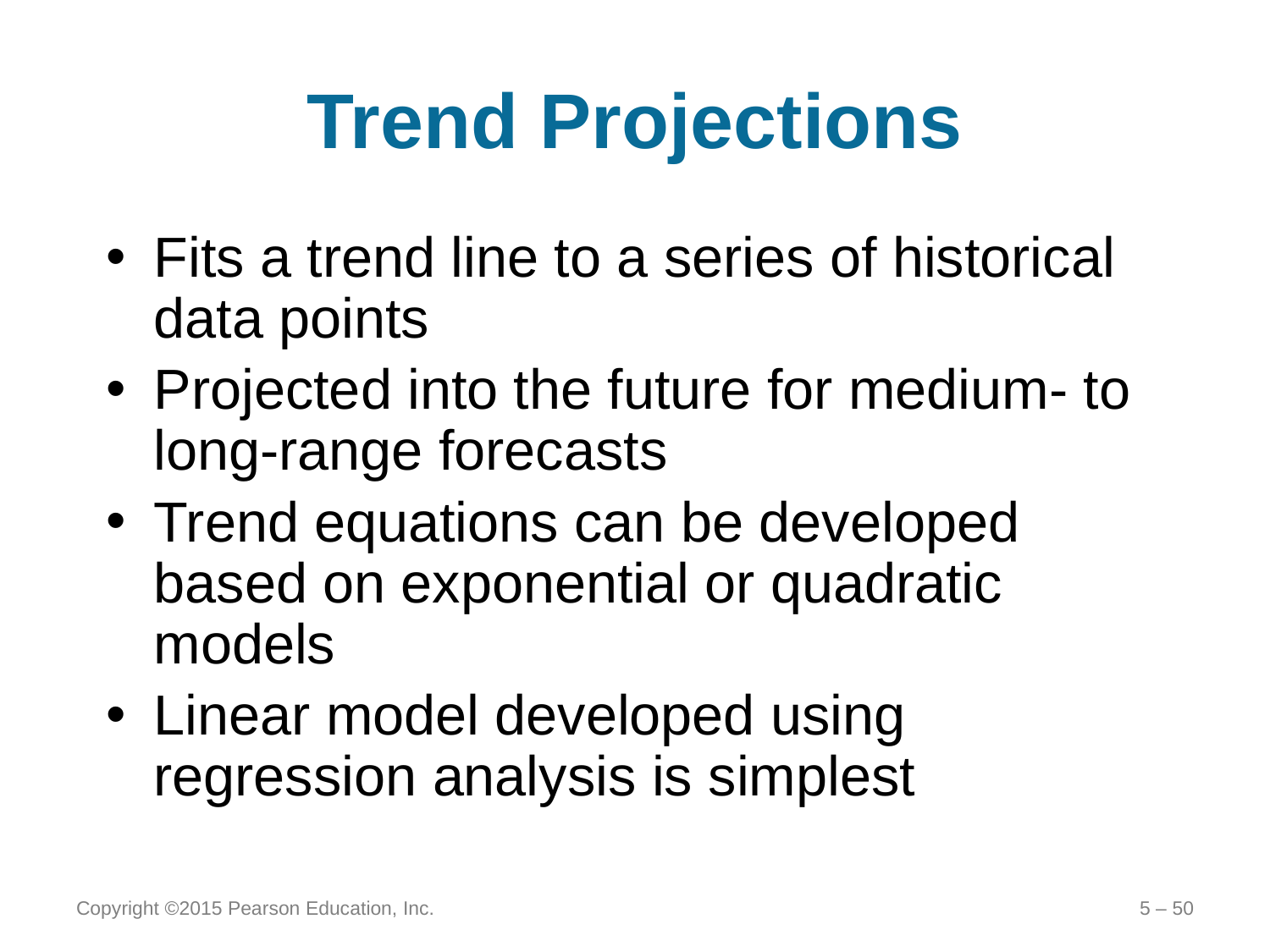

# Trend Projections
Fits a trend line to a series of historical data points
Projected into the future for medium- to long-range forecasts
Trend equations can be developed based on exponential or quadratic models
Linear model developed using regression analysis is simplest
Copyright ©2015 Pearson Education, Inc.
5 – 50